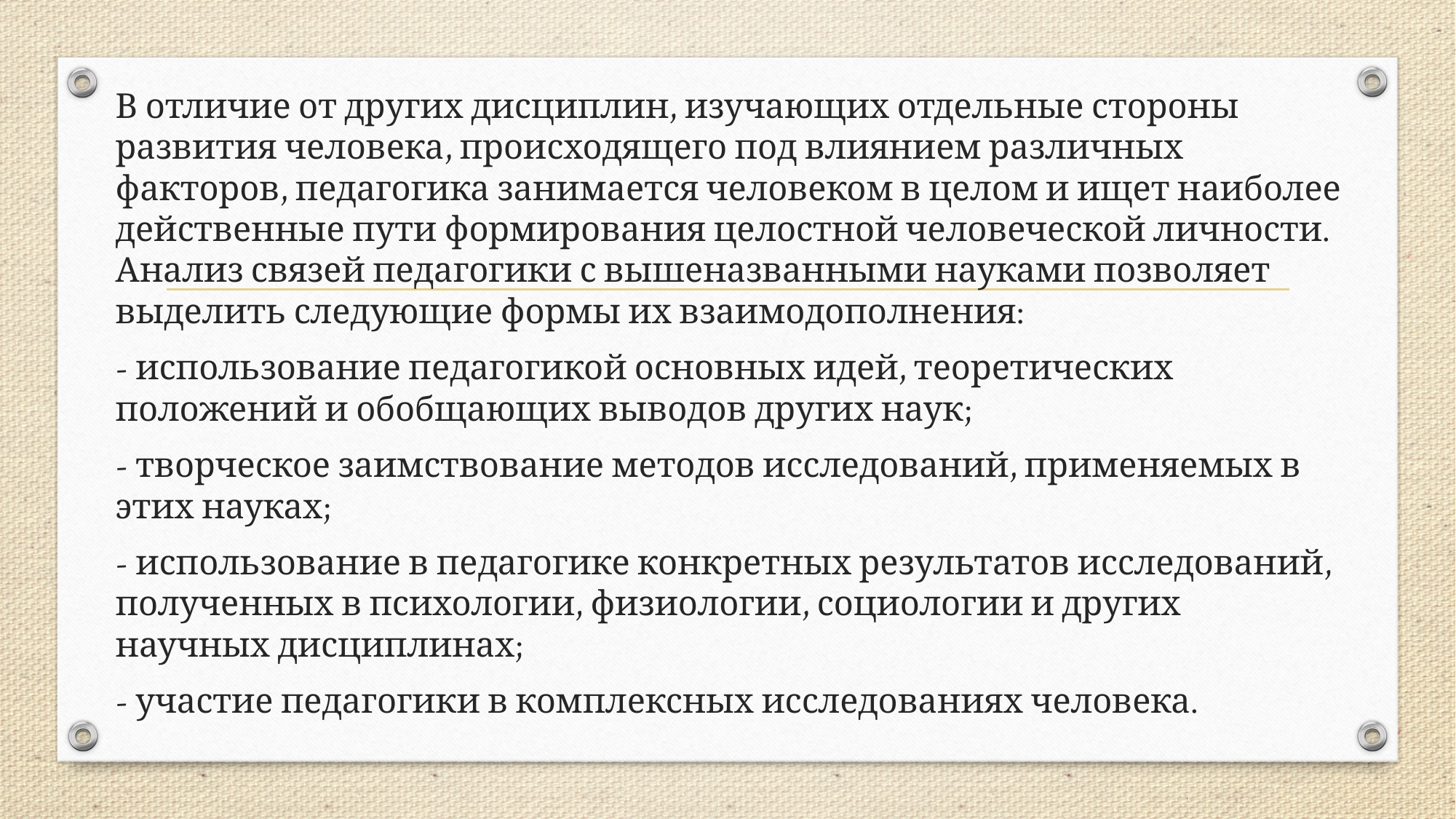

#
В отличие от других дисциплин, изучающих отдельные стороны развития человека, происходящего под влиянием различных факторов, педагогика занимается человеком в целом и ищет наиболее действенные пути формирования целостной человеческой личности. Анализ связей педагогики с вышеназванными науками позволяет выделить следующие формы их взаимодополнения:
- использование педагогикой основных идей, теоретических положений и обобщающих выводов других наук;
- творческое заимствование методов исследований, применяемых в этих науках;
- использование в педагогике конкретных результатов исследований, полученных в психологии, физиологии, социологии и других научных дисциплинах;
- участие педагогики в комплексных исследованиях человека.